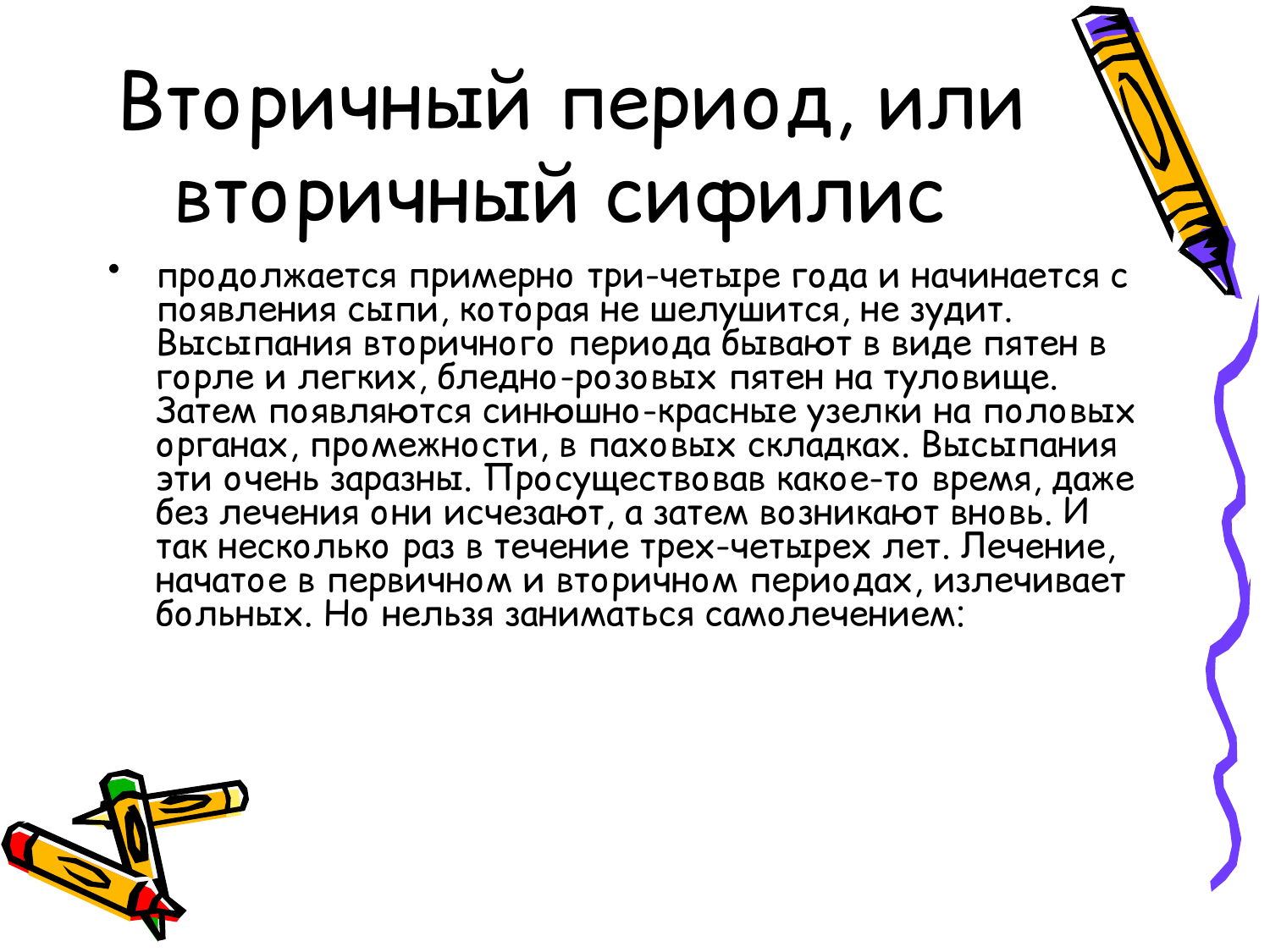

# Вторичный период, или вторичный сифилис
про­должается примерно три-четыре года и начинается с появления сыпи, которая не шелушится, не зудит. Высыпания вторичного периода бывают в виде пятен в горле и легких, бледно-розовых пятен на туловище. Затем появляются синюшно-красные узелки на половых органах, промежности, в паховых складках. Высыпания эти очень заразны. Просуществовав какое-то время, даже без лечения они исчезают, а затем возникают вновь. И так несколько раз в течение трех-четырех лет. Лечение, начатое в первичном и вторичном периодах, излечивает больных. Но нельзя заниматься самолечением: